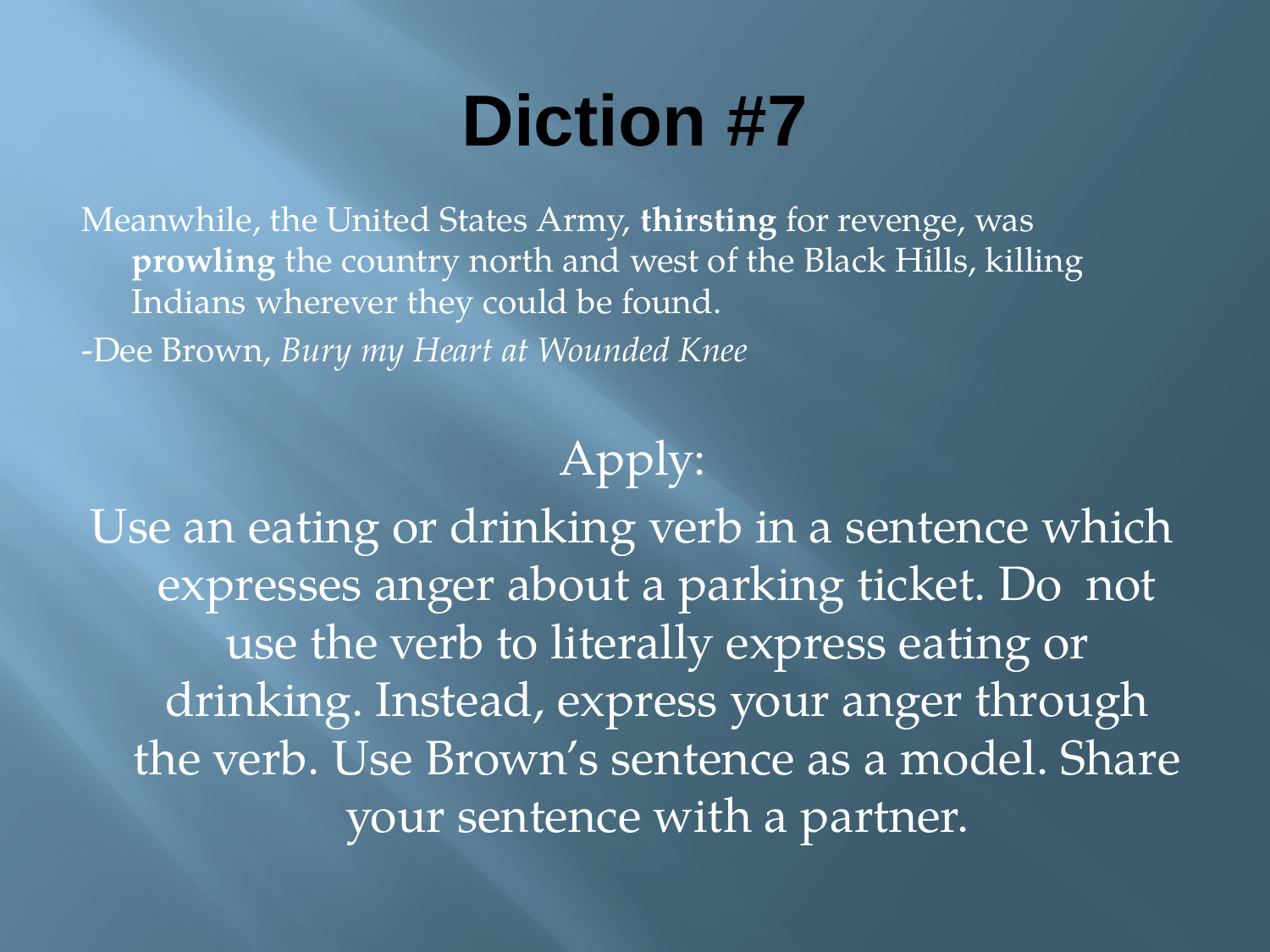

# Diction #7
Meanwhile, the United States Army, thirsting for revenge, was prowling the country north and west of the Black Hills, killing Indians wherever they could be found.
-Dee Brown, Bury my Heart at Wounded Knee

Apply:
Use an eating or drinking verb in a sentence which expresses anger about a parking ticket. Do  not use the verb to literally express eating or drinking. Instead, express your anger through the verb. Use Brown’s sentence as a model. Share your sentence with a partner.